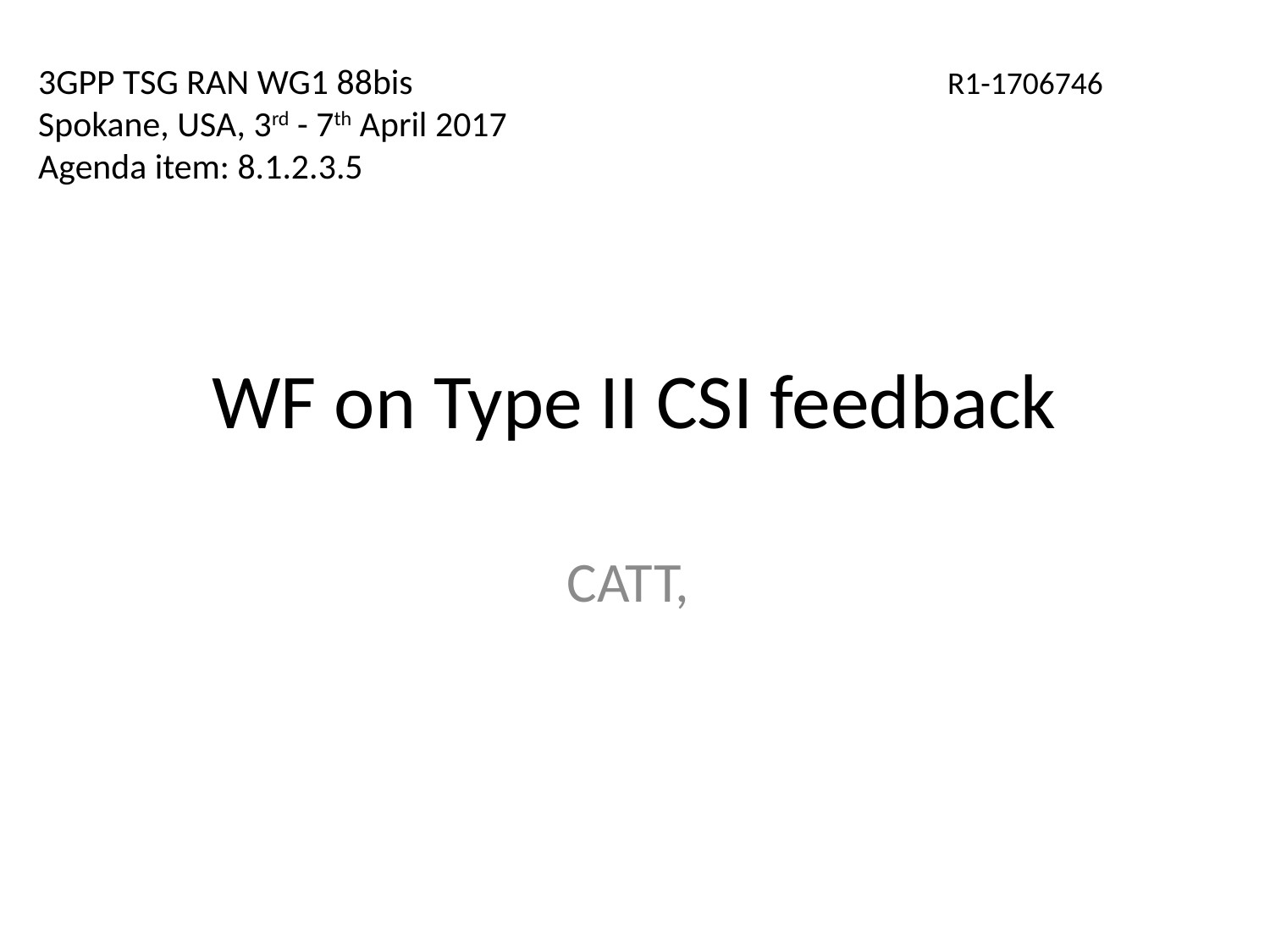

3GPP TSG RAN WG1 88bis
Spokane, USA, 3rd - 7th April 2017
Agenda item: 8.1.2.3.5
R1-1706746
# WF on Type II CSI feedback
CATT,